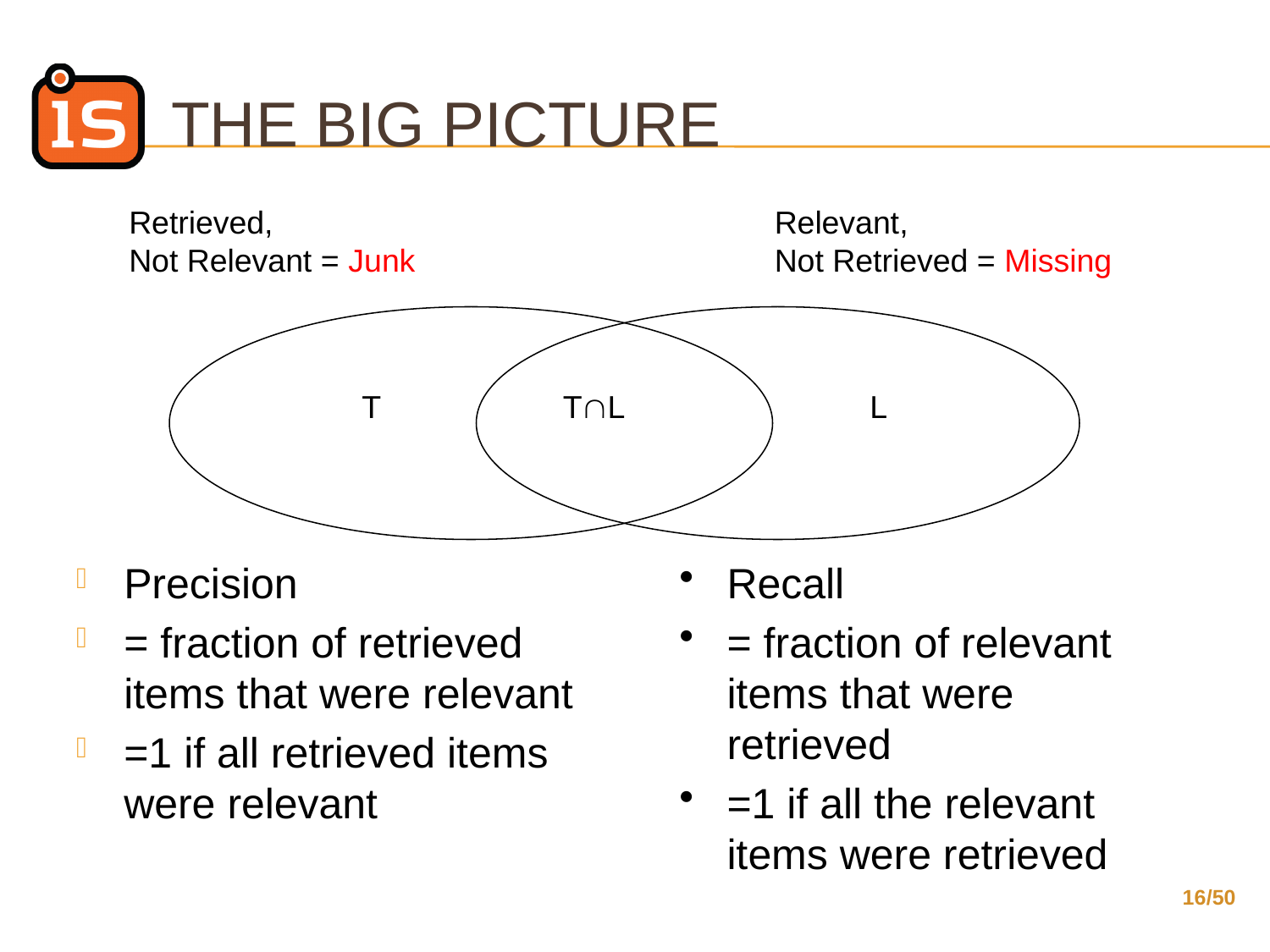

# The big picture
Retrieved,
Not Relevant = Junk
Relevant,
Not Retrieved = Missing

T
T∩L
L
Precision
= fraction of retrieved items that were relevant
=1 if all retrieved items were relevant
Recall
= fraction of relevant items that were retrieved
=1 if all the relevant items were retrieved
16/50